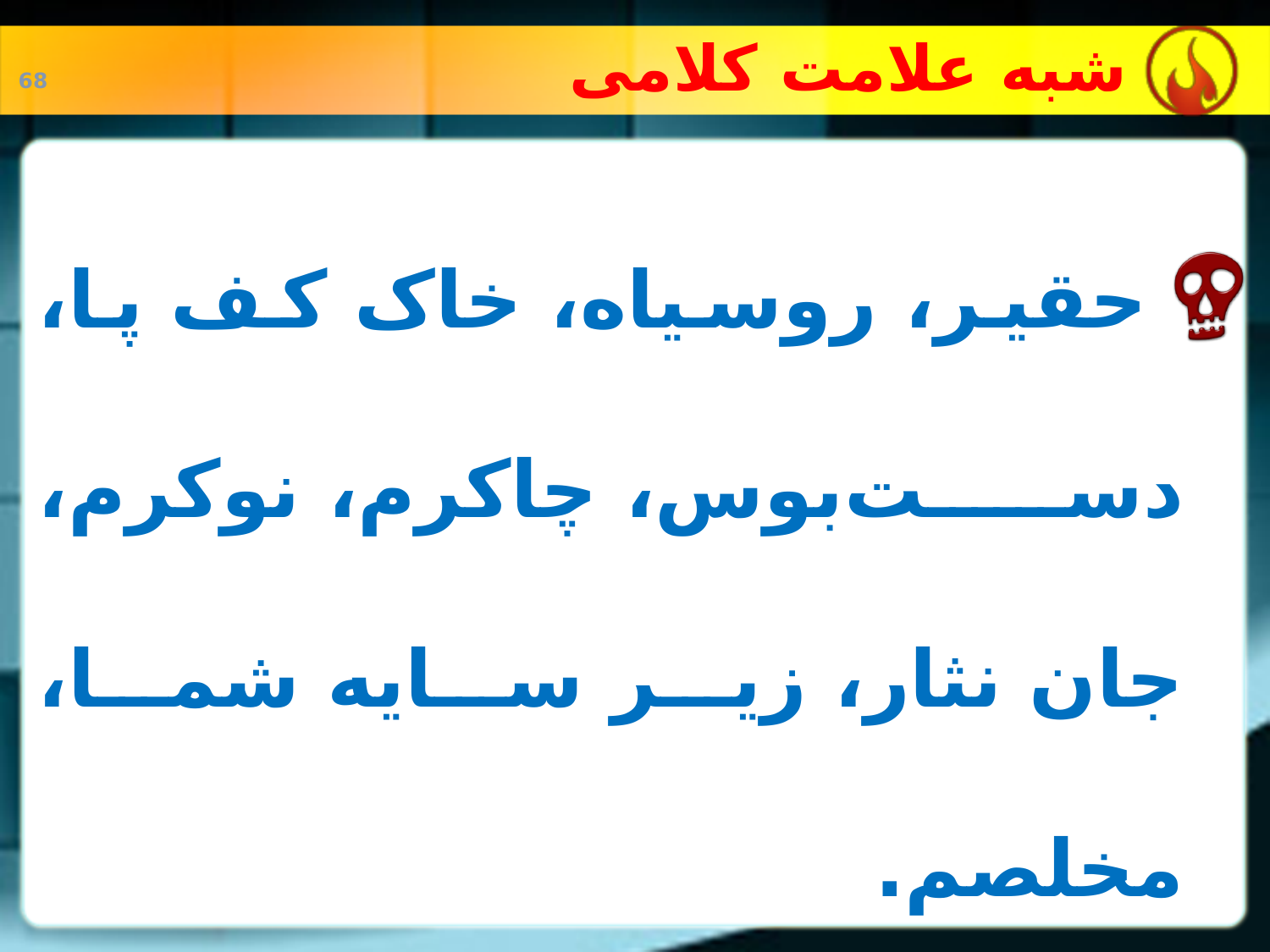

# شبه علامت کلامی
حقیر، روسیاه، خاک کف پا، دست‌بوس، چاکرم، نوکرم، جان نثار، زیر سایه شما، مخلصم.